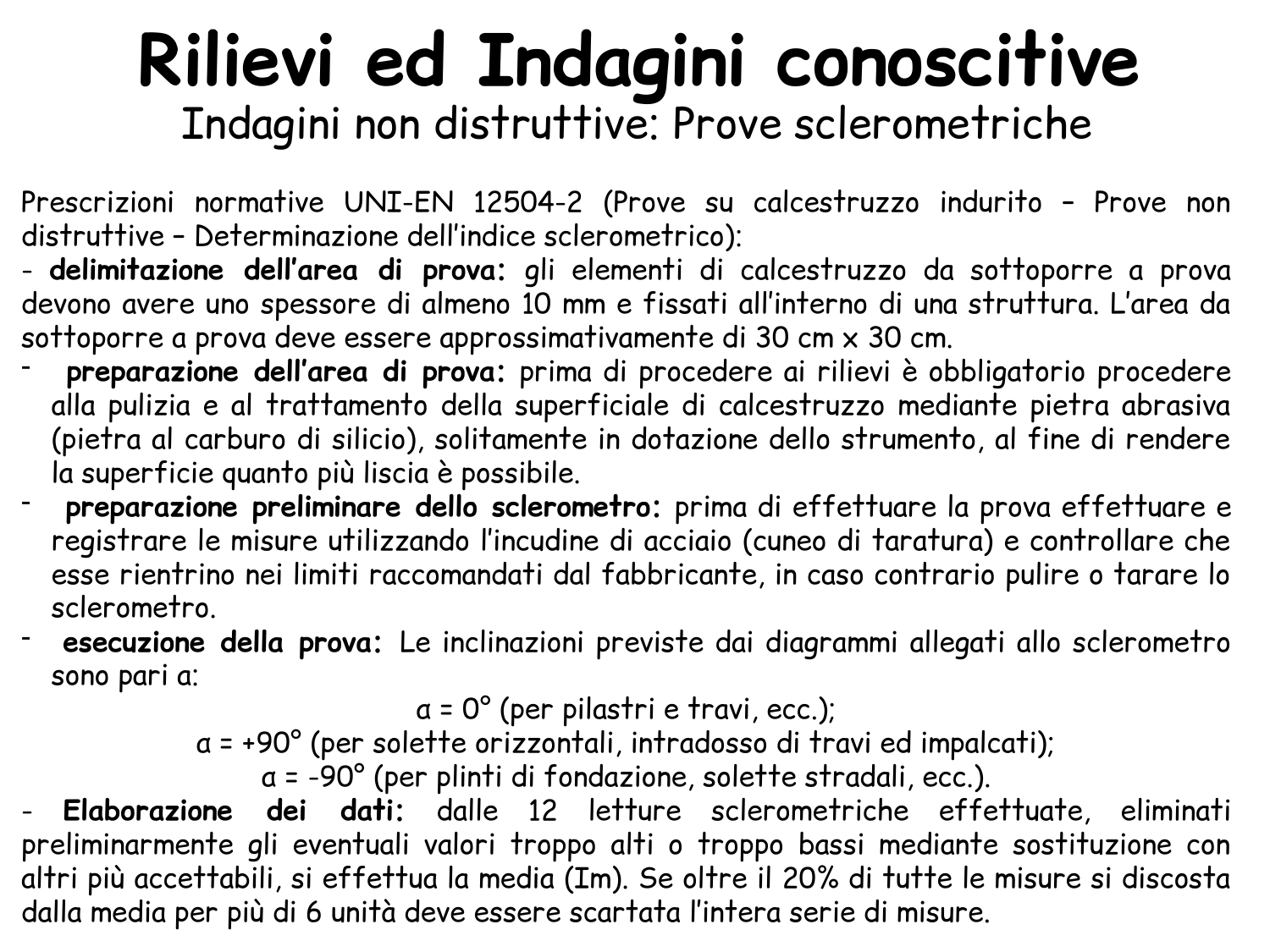

Rilievi ed Indagini conoscitive
Indagini non distruttive: Prove sclerometriche
Prescrizioni normative UNI-EN 12504-2 (Prove su calcestruzzo indurito – Prove non distruttive – Determinazione dell’indice sclerometrico):
- delimitazione dell’area di prova: gli elementi di calcestruzzo da sottoporre a prova devono avere uno spessore di almeno 10 mm e fissati all’interno di una struttura. L’area da sottoporre a prova deve essere approssimativamente di 30 cm x 30 cm.
 preparazione dell’area di prova: prima di procedere ai rilievi è obbligatorio procedere alla pulizia e al trattamento della superficiale di calcestruzzo mediante pietra abrasiva (pietra al carburo di silicio), solitamente in dotazione dello strumento, al fine di rendere la superficie quanto più liscia è possibile.
 preparazione preliminare dello sclerometro: prima di effettuare la prova effettuare e registrare le misure utilizzando l’incudine di acciaio (cuneo di taratura) e controllare che esse rientrino nei limiti raccomandati dal fabbricante, in caso contrario pulire o tarare lo sclerometro.
 esecuzione della prova: Le inclinazioni previste dai diagrammi allegati allo sclerometro sono pari a:
α = 0° (per pilastri e travi, ecc.);
α = +90° (per solette orizzontali, intradosso di travi ed impalcati);
α = -90° (per plinti di fondazione, solette stradali, ecc.).
- Elaborazione dei dati: dalle 12 letture sclerometriche effettuate, eliminati preliminarmente gli eventuali valori troppo alti o troppo bassi mediante sostituzione con altri più accettabili, si effettua la media (Im). Se oltre il 20% di tutte le misure si discosta dalla media per più di 6 unità deve essere scartata l’intera serie di misure.